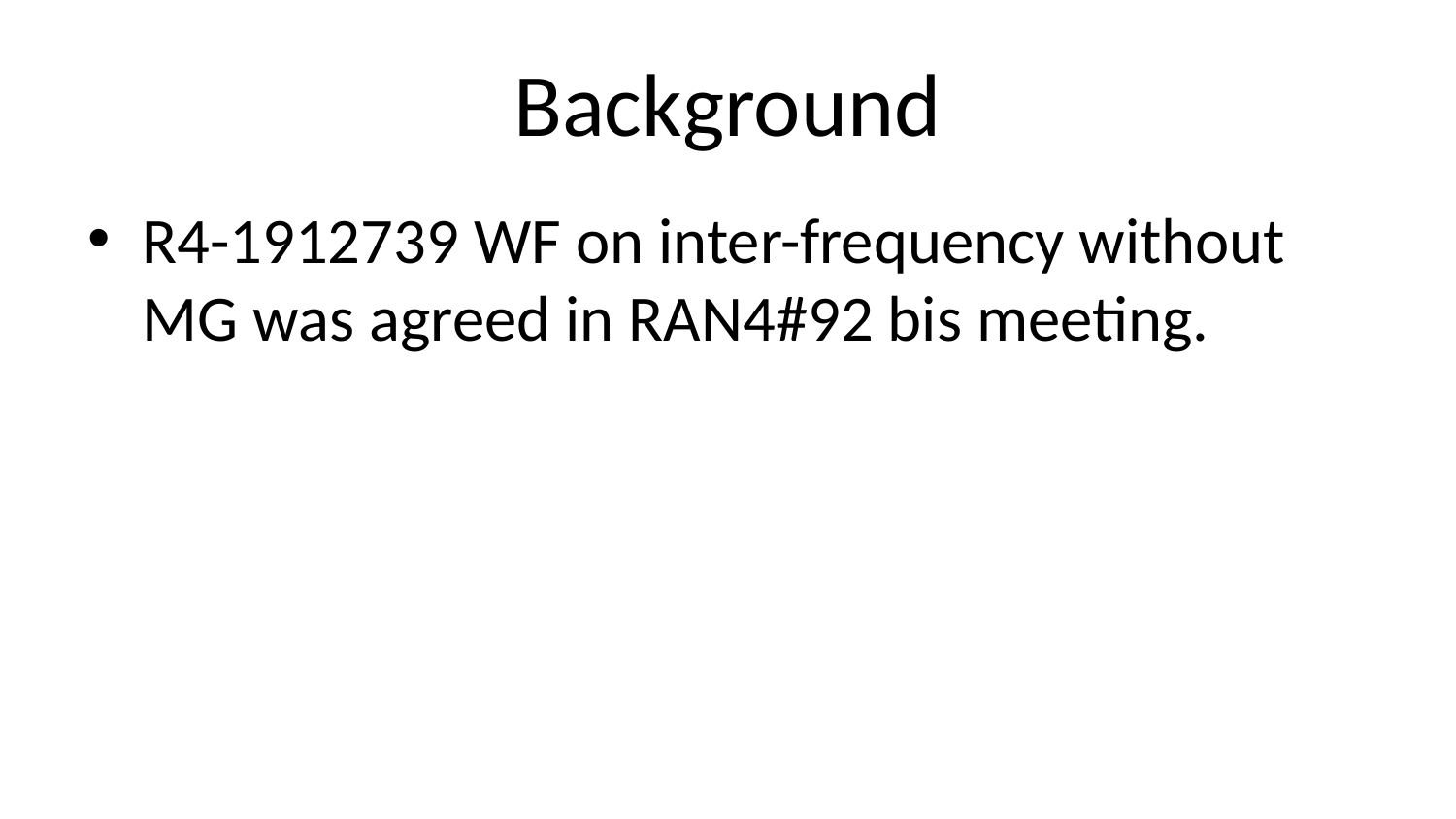

# Background
R4-1912739 WF on inter-frequency without MG was agreed in RAN4#92 bis meeting.